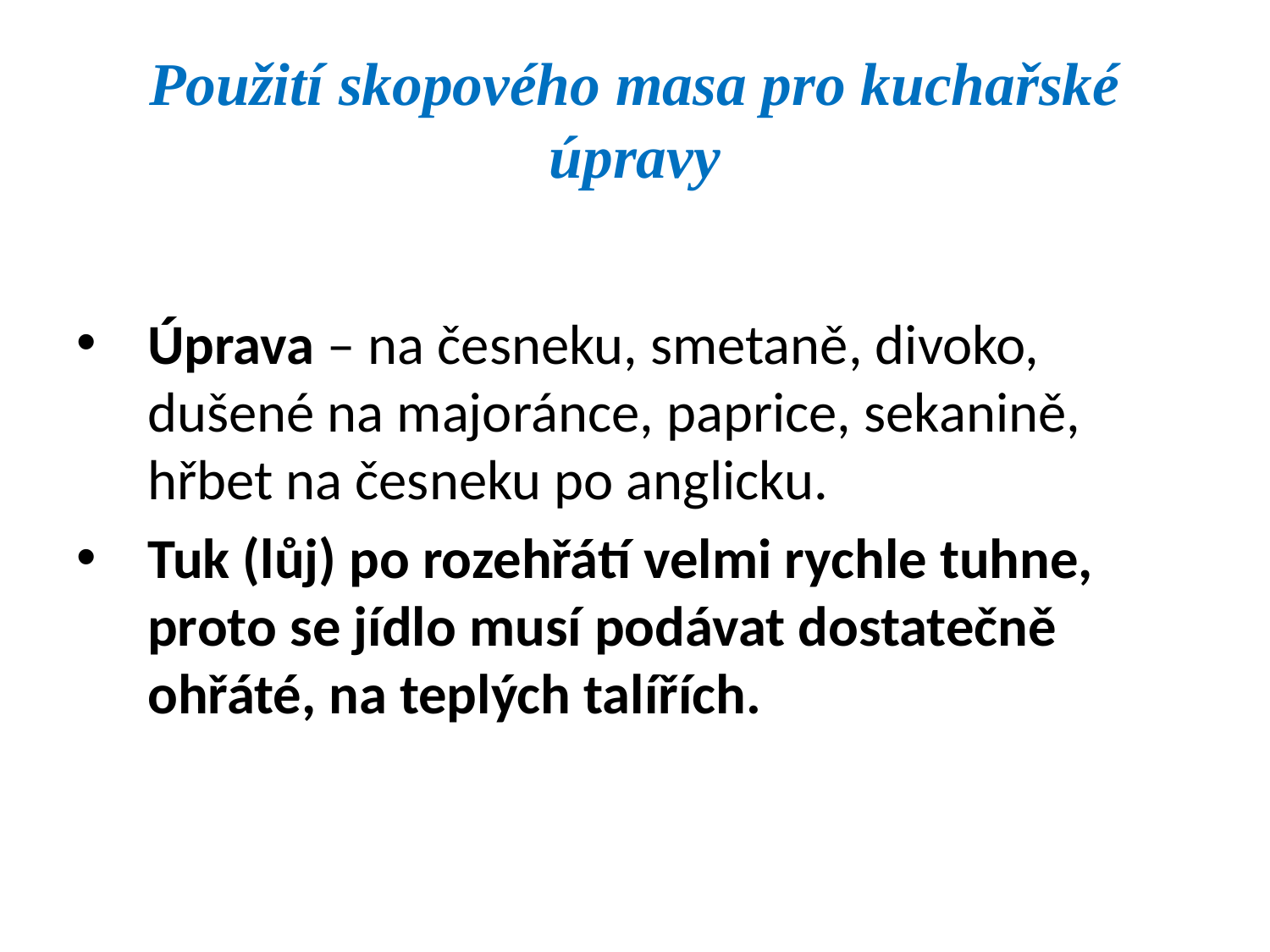

# Použití skopového masa pro kuchařské úpravy

Úprava – na česneku, smetaně, divoko, dušené na majoránce, paprice, sekanině, hřbet na česneku po anglicku.
Tuk (lůj) po rozehřátí velmi rychle tuhne, proto se jídlo musí podávat dostatečně ohřáté, na teplých talířích.